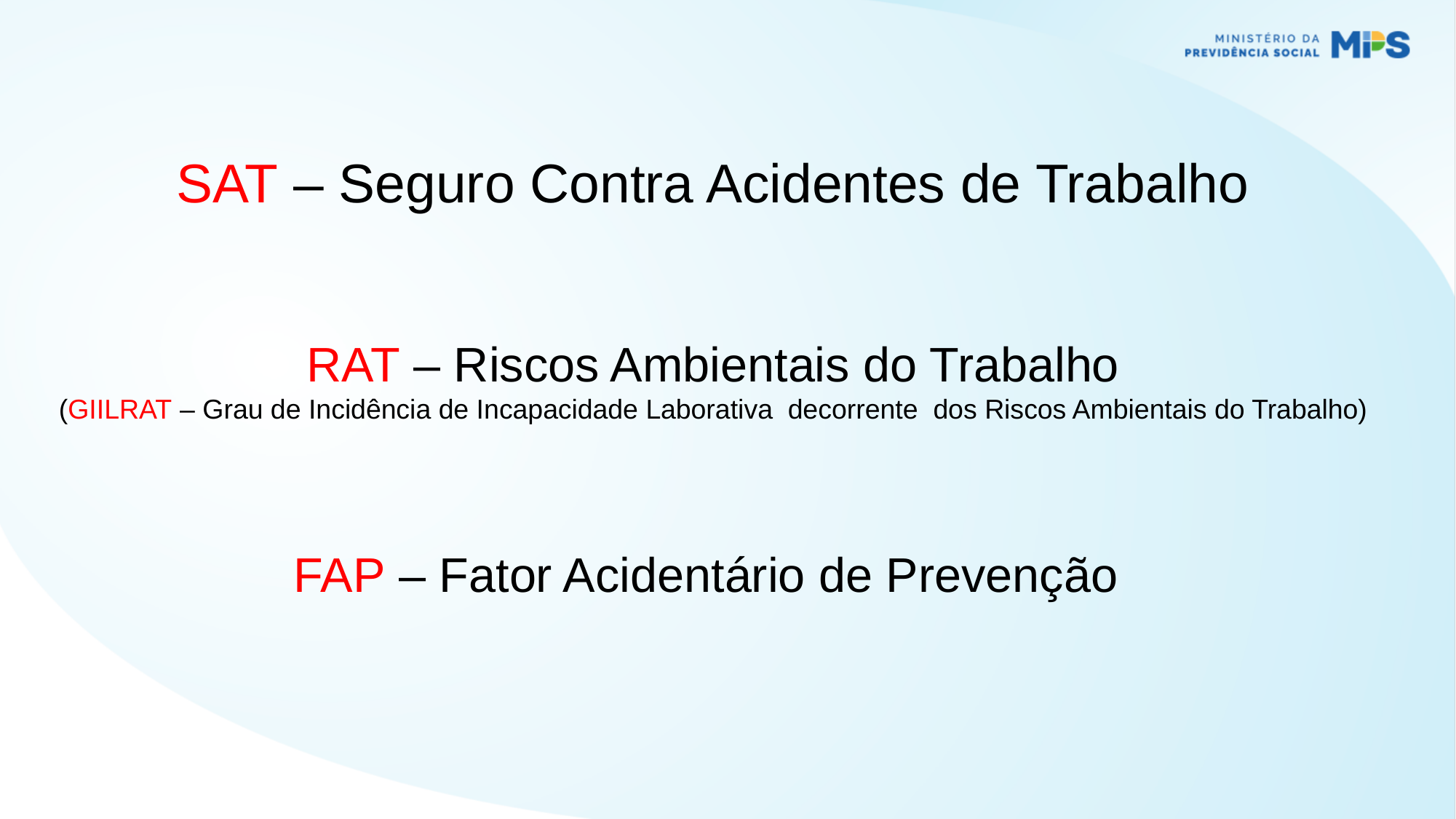

SAT – Seguro Contra Acidentes de Trabalho
RAT – Riscos Ambientais do Trabalho
(GIILRAT – Grau de Incidência de Incapacidade Laborativa  decorrente  dos Riscos Ambientais do Trabalho)
FAP – Fator Acidentário de Prevenção